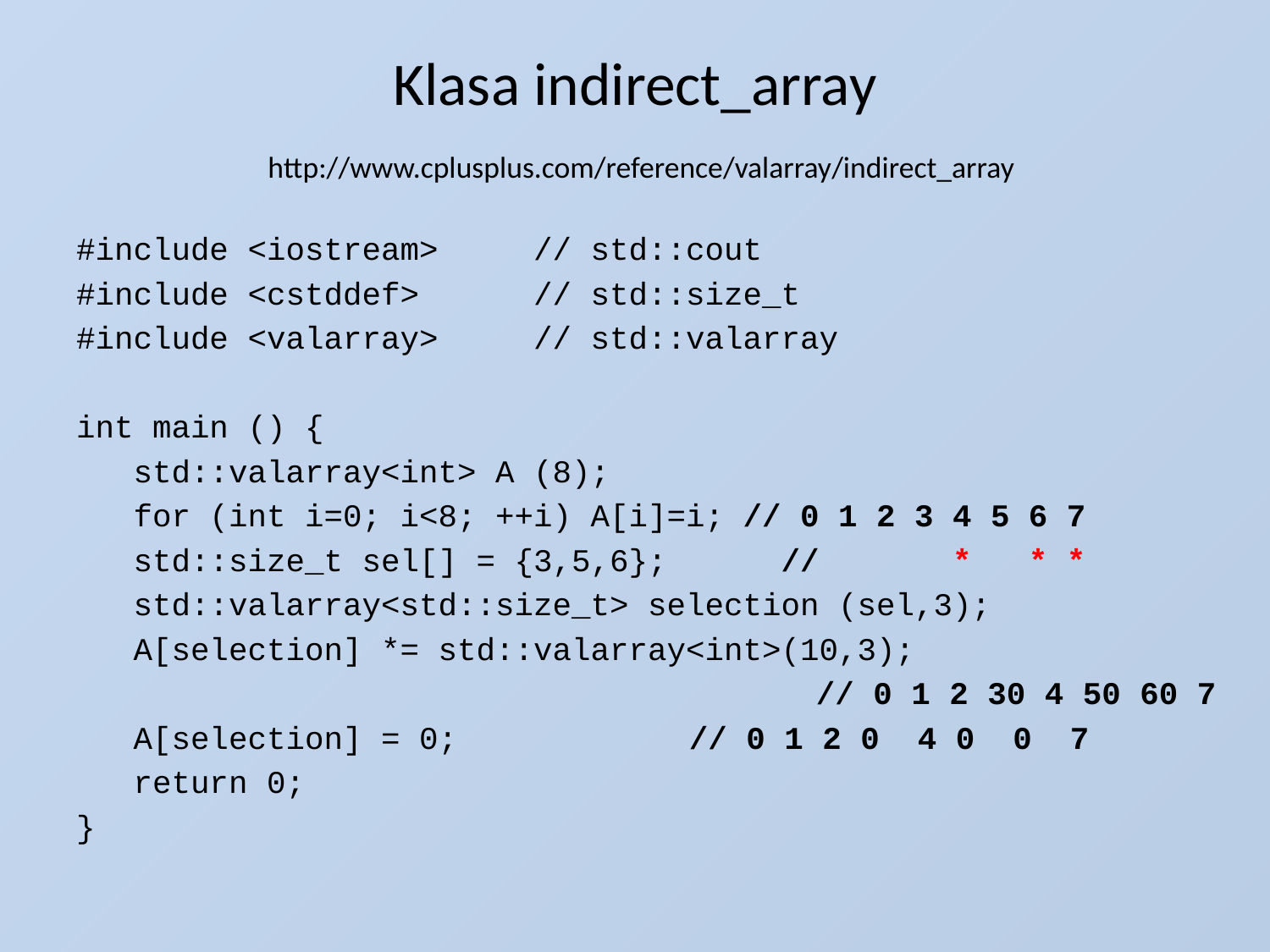

# Klasa indirect_array http://www.cplusplus.com/reference/valarray/indirect_array
#include <iostream>     // std::cout
#include <cstddef>      // std::size_t
#include <valarray>     // std::valarray

int main () {
   std::valarray<int> A (8);
   for (int i=0; i<8; ++i) A[i]=i; // 0 1 2 3 4 5 6 7
   std::size_t sel[] = {3,5,6};      //       *   * *
   std::valarray<std::size_t> selection (sel,3);
   A[selection] *= std::valarray<int>(10,3);
						   // 0 1 2 30 4 50 60 7
   A[selection] = 0;		   // 0 1 2 0  4 0  0  7
   return 0;
}